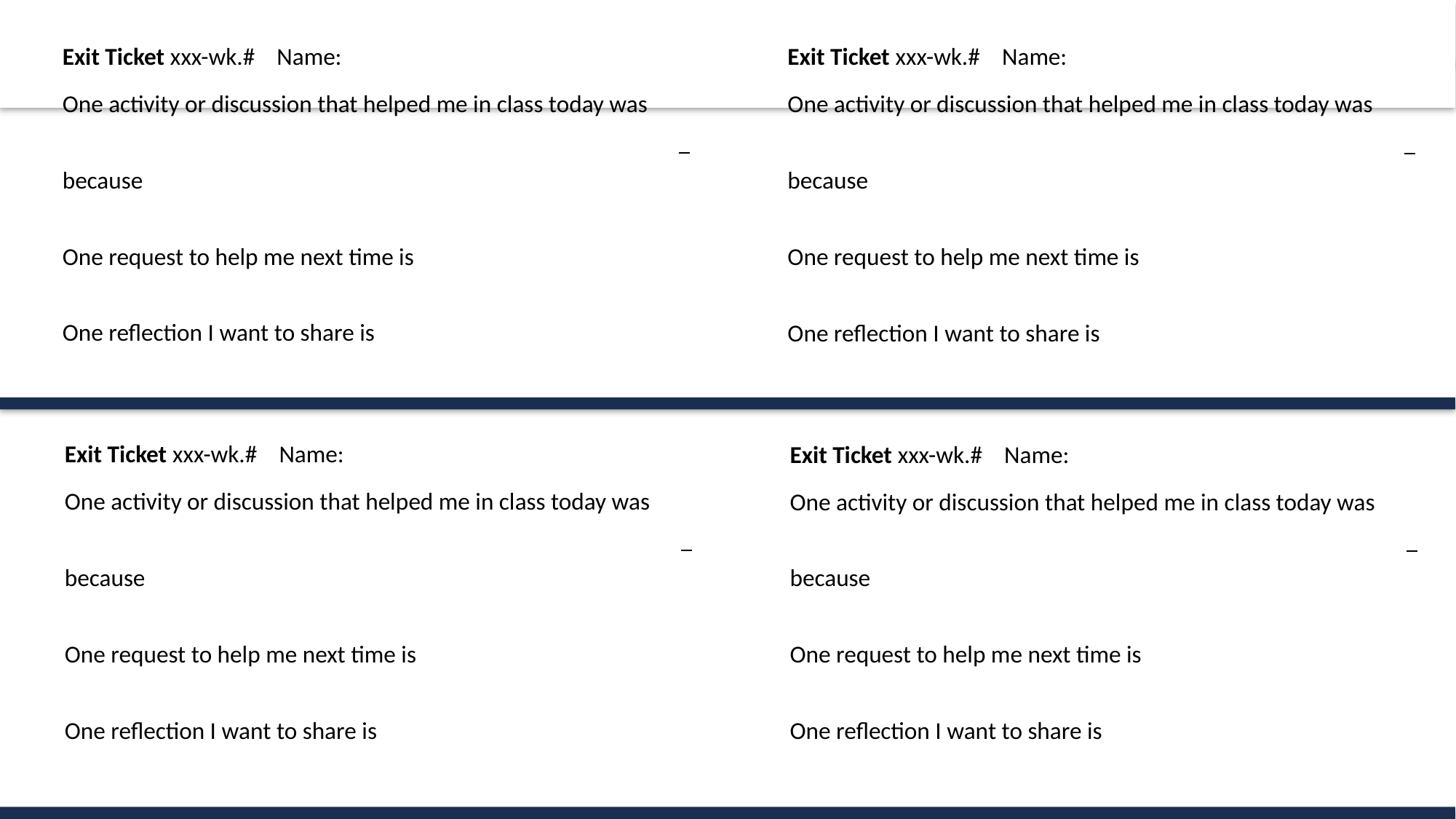

Exit Ticket xxx-wk.#    Name:
One activity or discussion that helped me in class today was

because

One request to help me next time is

One reflection I want to share is

Exit Ticket xxx-wk.#    Name:
One activity or discussion that helped me in class today was

because

One request to help me next time is

One reflection I want to share is

Exit Ticket xxx-wk.#    Name:
One activity or discussion that helped me in class today was

because

One request to help me next time is

One reflection I want to share is

Exit Ticket xxx-wk.#    Name:
One activity or discussion that helped me in class today was

because

One request to help me next time is

One reflection I want to share is